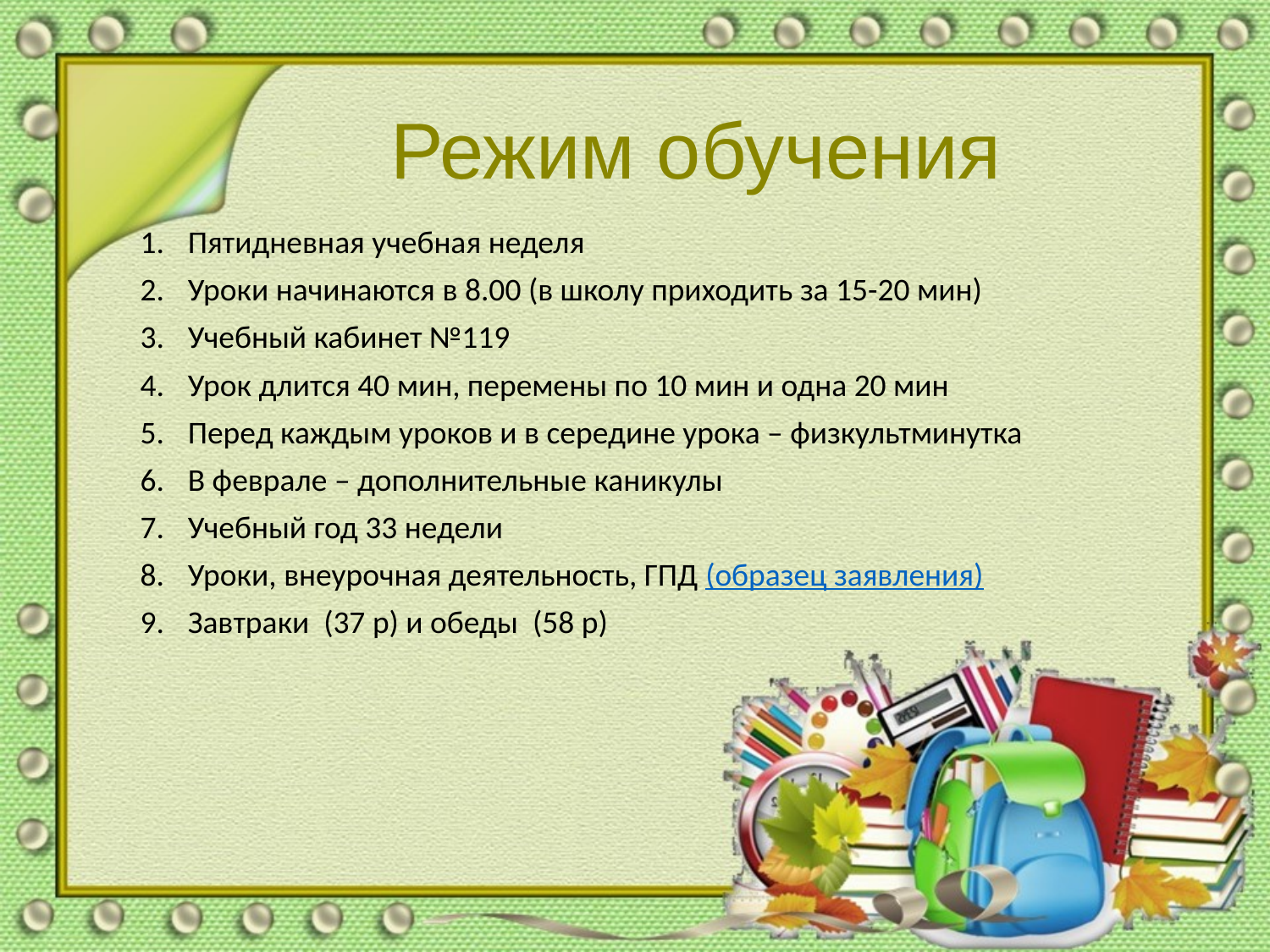

# Режим обучения
Пятидневная учебная неделя
Уроки начинаются в 8.00 (в школу приходить за 15-20 мин)
Учебный кабинет №119
Урок длится 40 мин, перемены по 10 мин и одна 20 мин
Перед каждым уроков и в середине урока – физкультминутка
В феврале – дополнительные каникулы
Учебный год 33 недели
Уроки, внеурочная деятельность, ГПД (образец заявления)
Завтраки  (37 р) и обеды  (58 р)